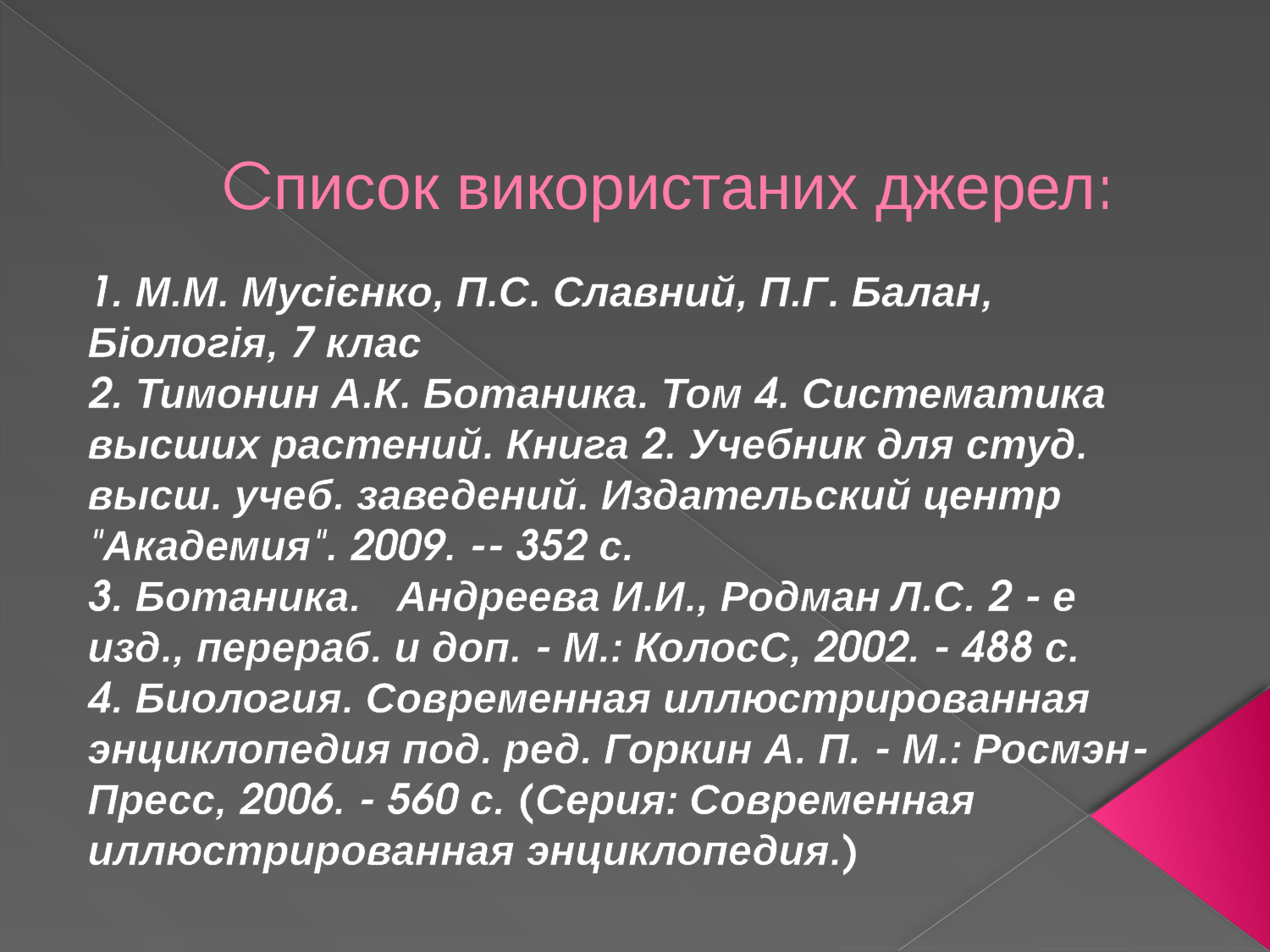

# Cписок використаних джерел:
1. М.М. Мусієнко, П.С. Славний, П.Г. Балан, Біологія, 7 клас
2. Тимонин А.К. Ботаника. Том 4. Систематика высших растений. Книга 2. Учебник для студ. высш. учеб. заведений. Издательский центр "Академия". 2009. -- 352 с.
3. Ботаника.   Андреева И.И., Родман Л.С. 2 - е изд., перераб. и доп. - М.: КолосС, 2002. - 488 с.
4. Биология. Современная иллюстрированная энциклопедия под. ред. Горкин А. П. - М.: Росмэн-Пресс, 2006. - 560 с. (Серия: Современная иллюстрированная энциклопедия.)